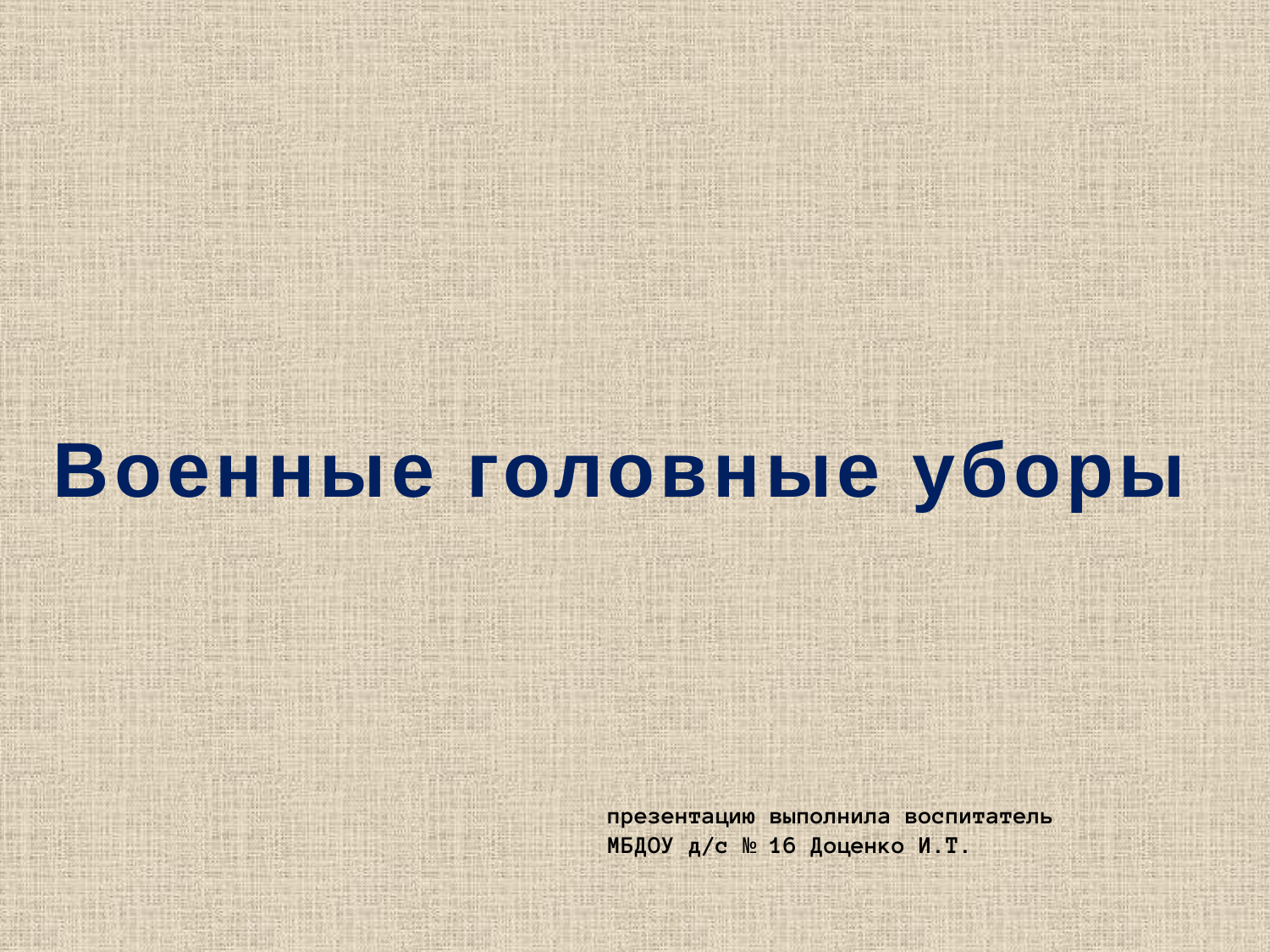

# Военные головные уборы
презентацию выполнила воспитатель
МБДОУ д/с № 16 Доценко И.Т.